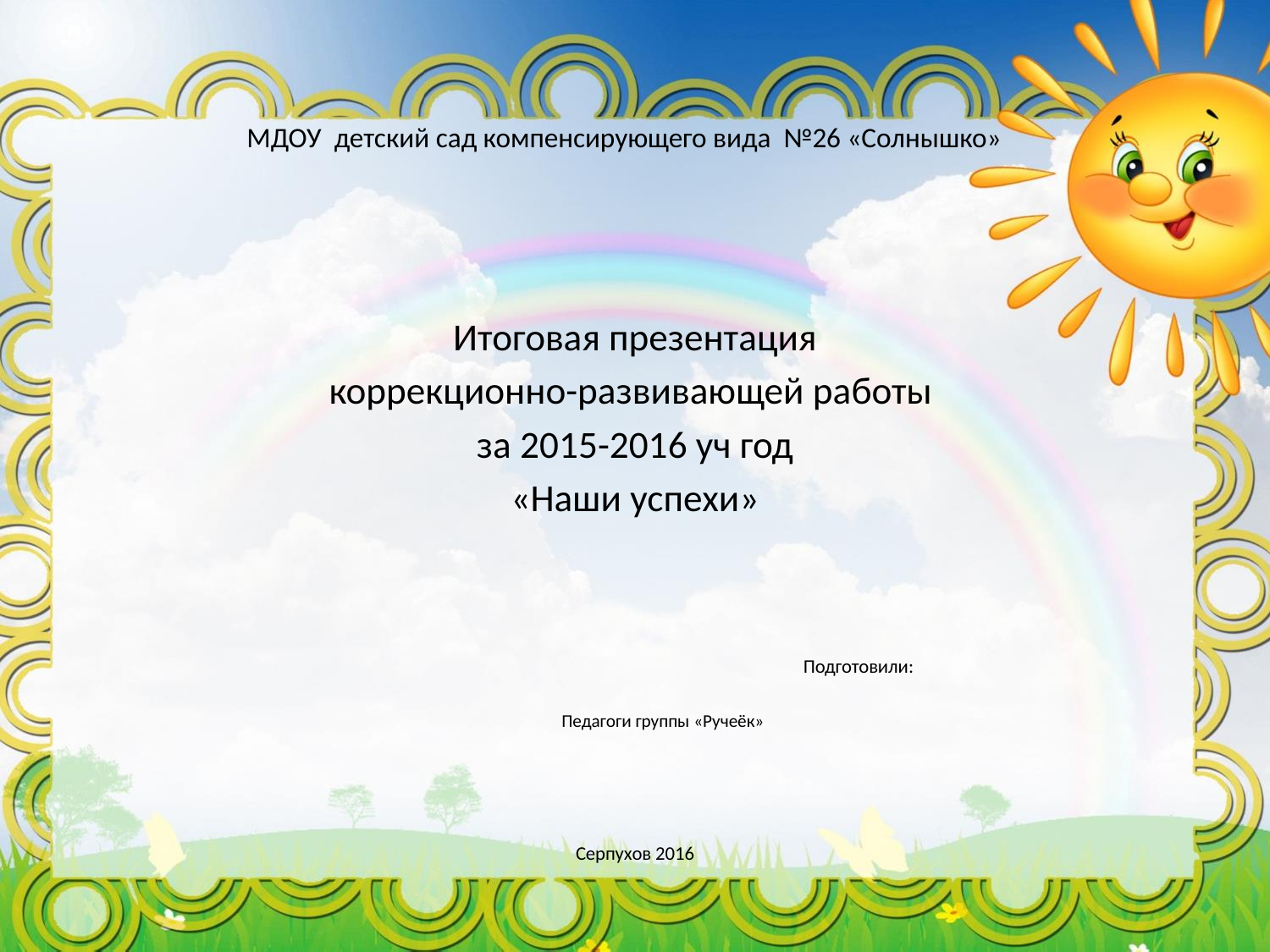

# МДОУ  детский сад компенсирующего вида  №26 «Солнышко»
Итоговая презентация
коррекционно-развивающей работы
за 2015-2016 уч год
«Наши успехи»

                                                    Подготовили:

					Педагоги группы «Ручеёк»

Серпухов 2016